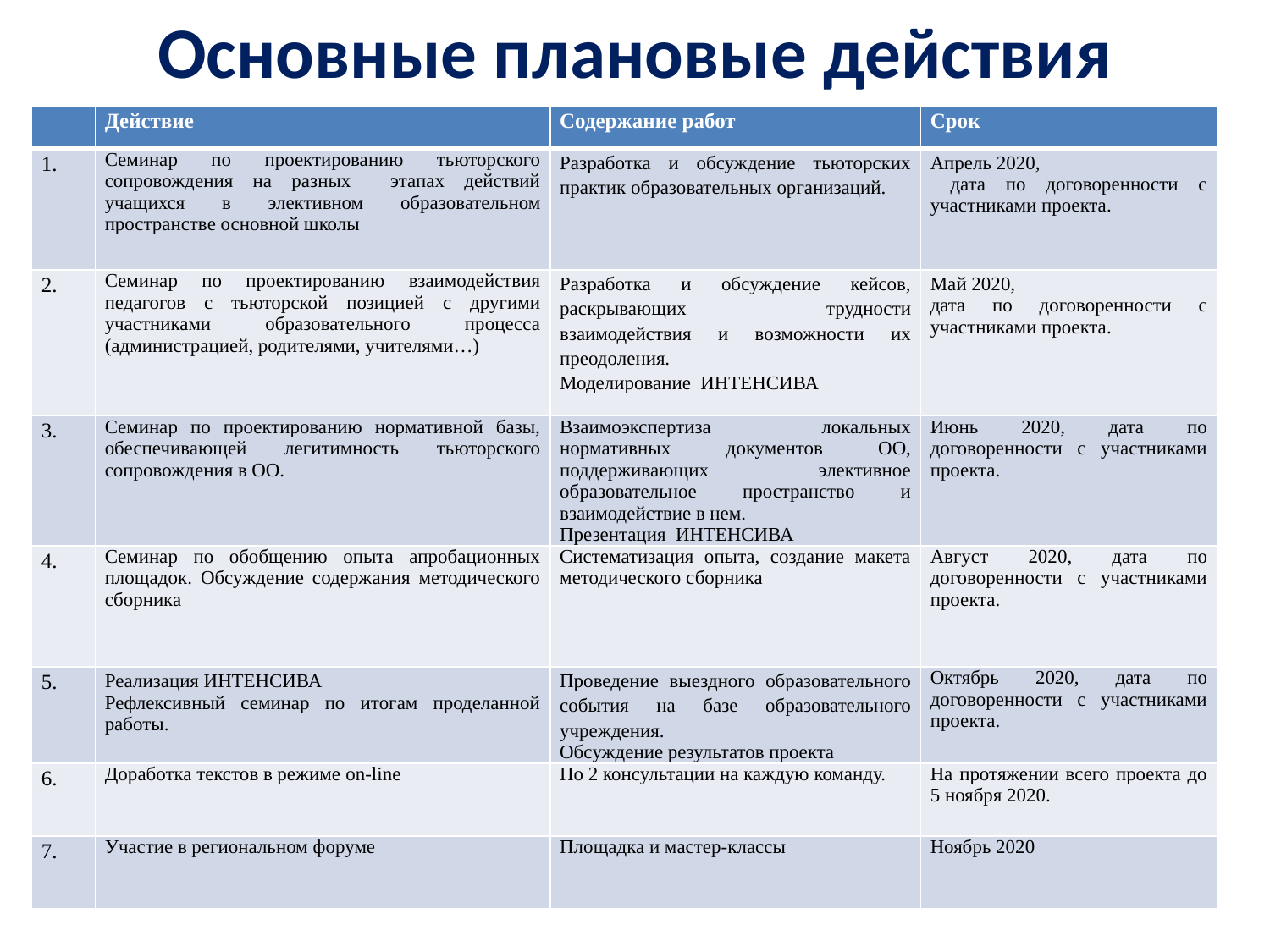

# Основные плановые действия
|  | Действие | Содержание работ | Срок |
| --- | --- | --- | --- |
| 1. | Семинар по проектированию тьюторского сопровождения на разных этапах действий учащихся в элективном образовательном пространстве основной школы | Разработка и обсуждение тьюторских практик образовательных организаций. | Апрель 2020, дата по договоренности с участниками проекта. |
| 2. | Семинар по проектированию взаимодействия педагогов с тьюторской позицией с другими участниками образовательного процесса (администрацией, родителями, учителями…) | Разработка и обсуждение кейсов, раскрывающих трудности взаимодействия и возможности их преодоления. Моделирование ИНТЕНСИВА | Май 2020, дата по договоренности с участниками проекта. |
| 3. | Семинар по проектированию нормативной базы, обеспечивающей легитимность тьюторского сопровождения в ОО. | Взаимоэкспертиза локальных нормативных документов ОО, поддерживающих элективное образовательное пространство и взаимодействие в нем. Презентация ИНТЕНСИВА | Июнь 2020, дата по договоренности с участниками проекта. |
| 4. | Семинар по обобщению опыта апробационных площадок. Обсуждение содержания методического сборника | Систематизация опыта, создание макета методического сборника | Август 2020, дата по договоренности с участниками проекта. |
| 5. | Реализация ИНТЕНСИВА Рефлексивный семинар по итогам проделанной работы. | Проведение выездного образовательного события на базе образовательного учреждения. Обсуждение результатов проекта | Октябрь 2020, дата по договоренности с участниками проекта. |
| 6. | Доработка текстов в режиме on-line | По 2 консультации на каждую команду. | На протяжении всего проекта до 5 ноября 2020. |
| 7. | Участие в региональном форуме | Площадка и мастер-классы | Ноябрь 2020 |